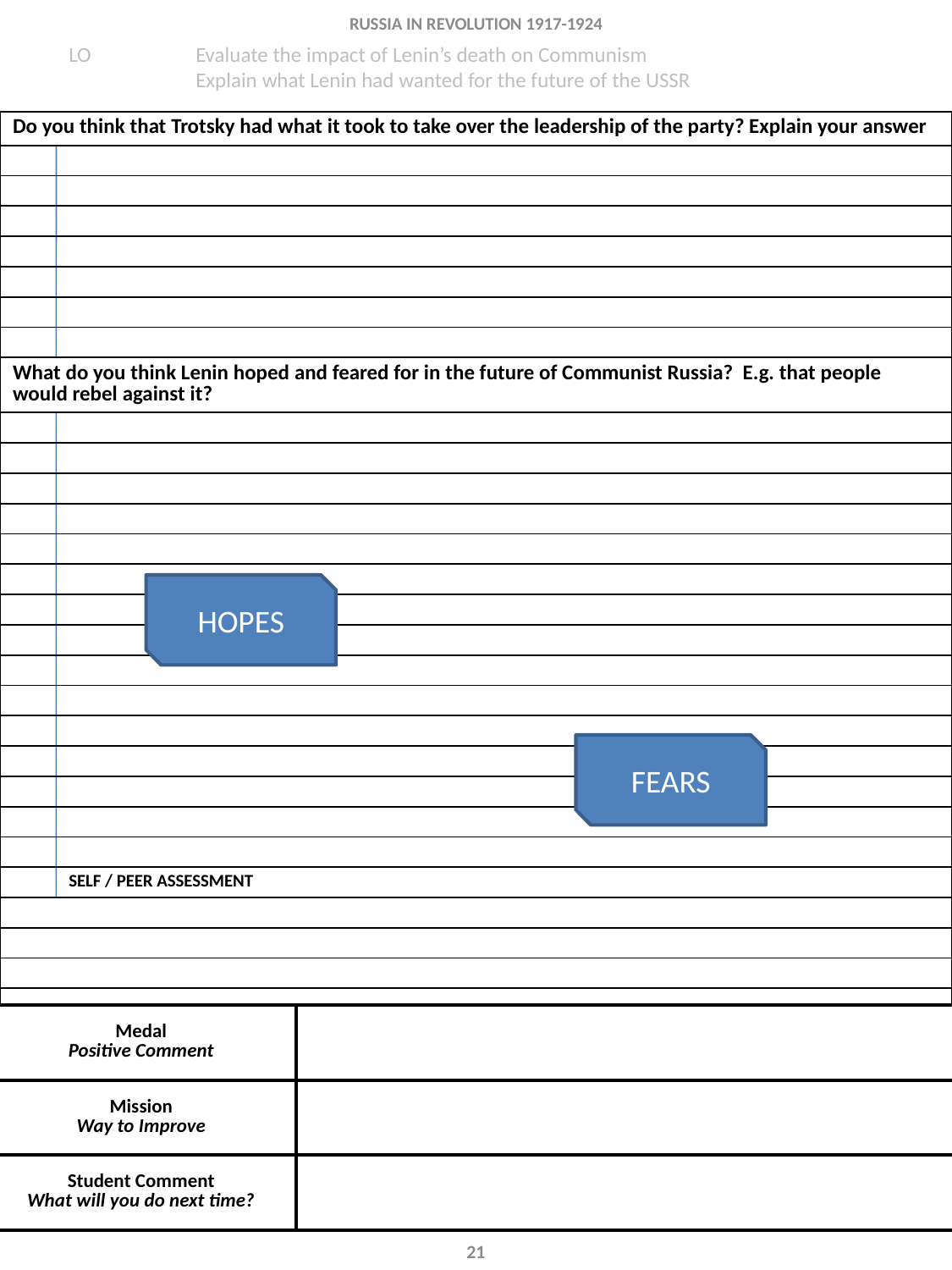

RUSSIA IN REVOLUTION 1917-1924
LO 	Evaluate the impact of Lenin’s death on Communism
	Explain what Lenin had wanted for the future of the USSR
| Do you think that Trotsky had what it took to take over the leadership of the party? Explain your answer |
| --- |
|  |
|  |
|  |
|  |
|  |
|  |
|  |
| What do you think Lenin hoped and feared for in the future of Communist Russia? E.g. that people would rebel against it? |
|  |
|  |
|  |
|  |
|  |
|  |
|  |
|  |
|  |
|  |
|  |
|  |
|  |
|  |
|  |
| SELF / PEER ASSESSMENT |
|  |
|  |
|  |
|  |
|  |
HOPES
FEARS
| Medal Positive Comment |  |
| --- | --- |
| Mission Way to Improve |  |
| Student Comment What will you do next time? |  |
21